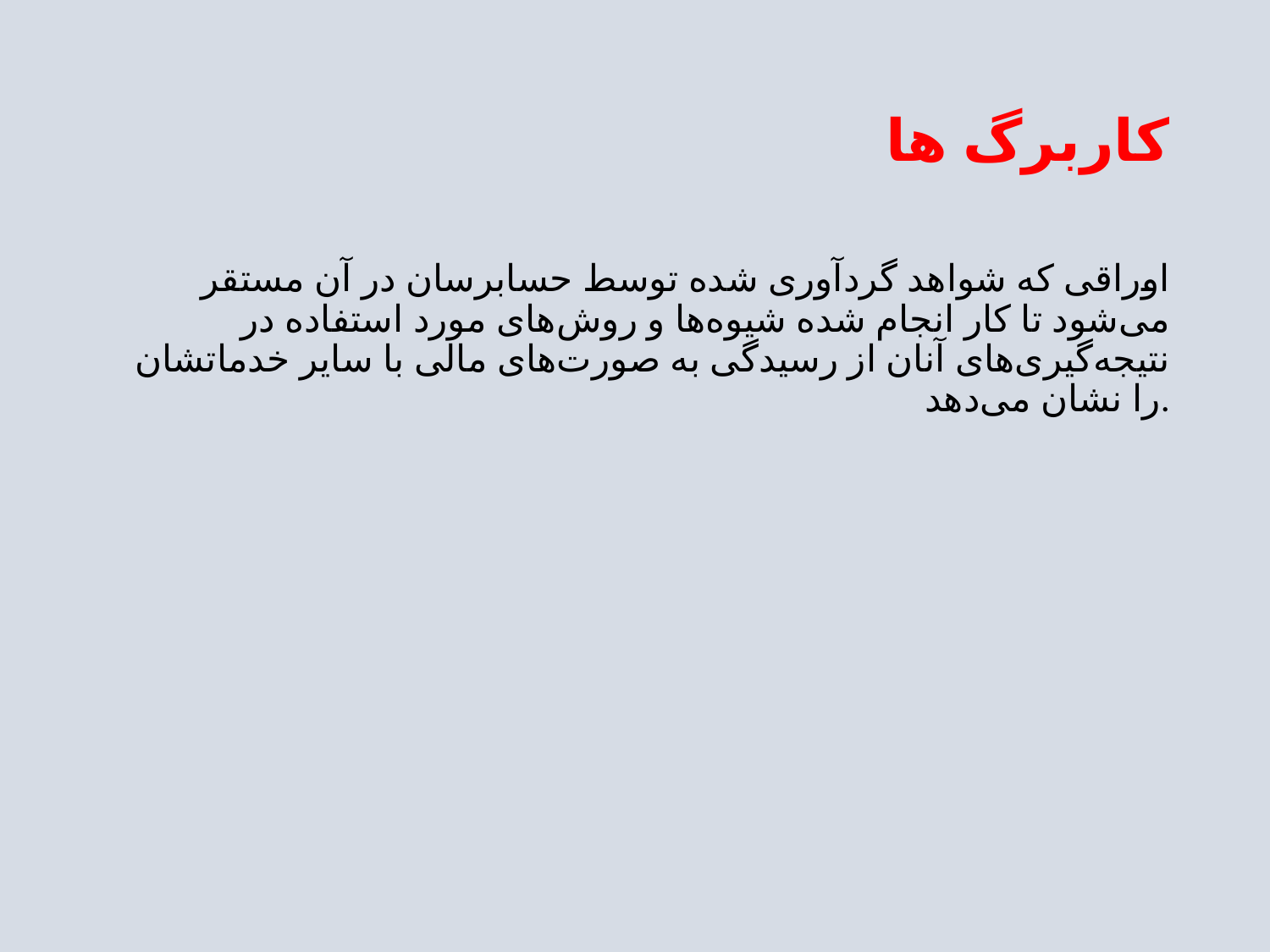

# کاربرگ ها
اوراقی که شواهد گردآوری شده توسط حسابرسان در آن مستقر می‌شود تا کار انجام شده شیوه‌ها و روش‌های مورد استفاده در نتیجه‌گیری‌های آنان از رسیدگی به صورت‌های مالی با سایر خدماتشان را نشان می‌دهد.